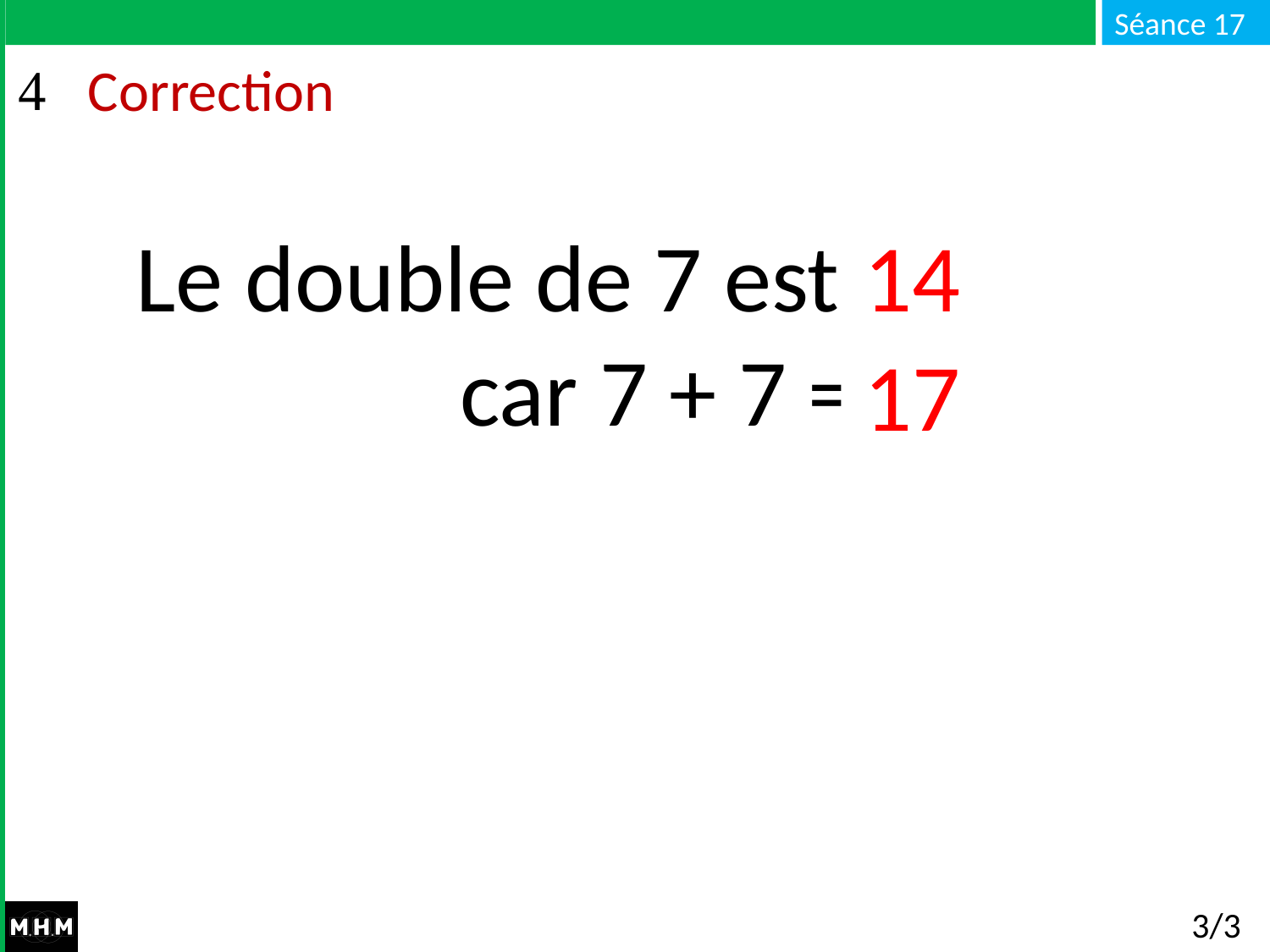

# Correction
Le double de 7 est …
               car 7 + 7 = …
14
17
3/3